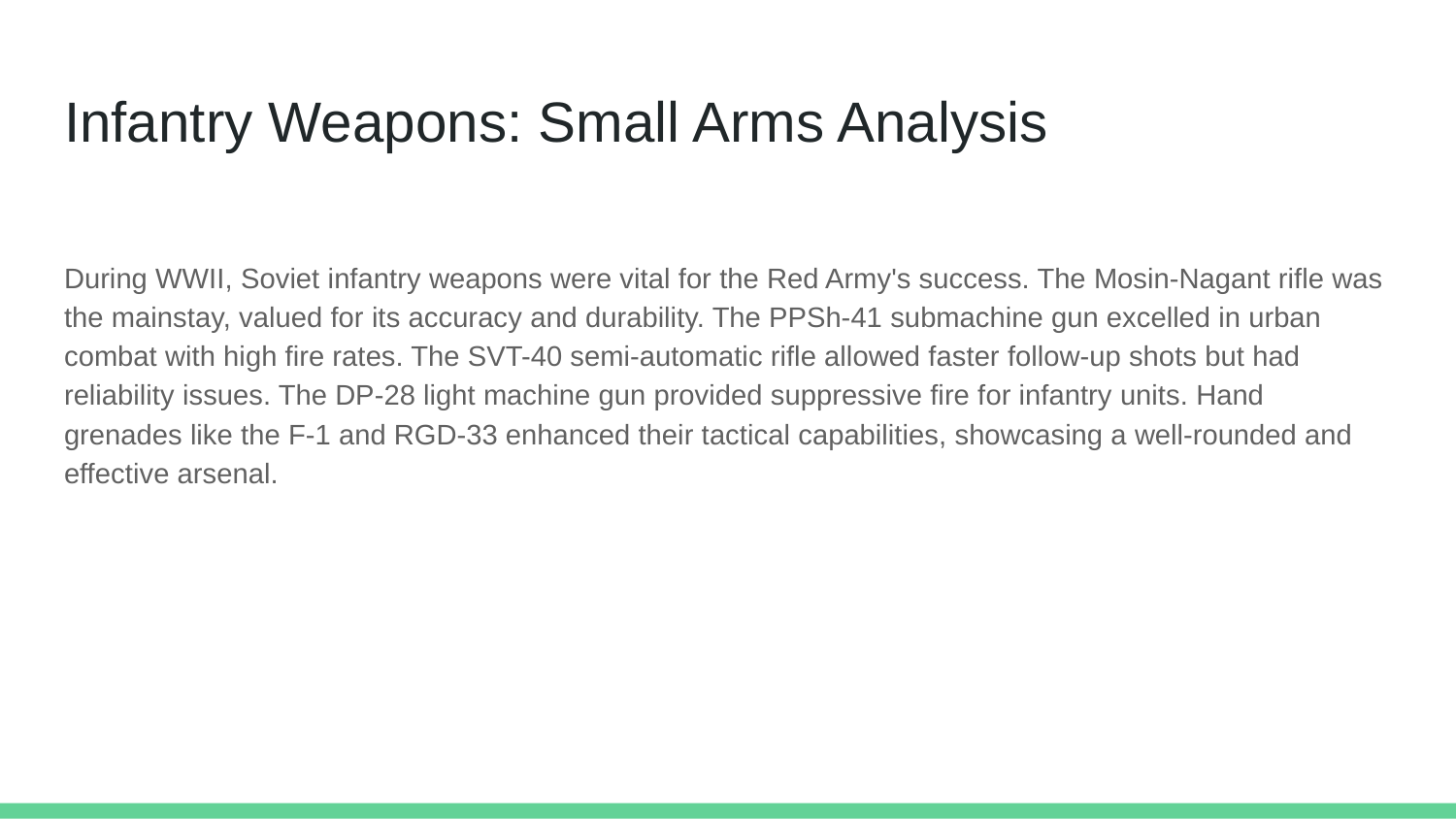

# Infantry Weapons: Small Arms Analysis
During WWII, Soviet infantry weapons were vital for the Red Army's success. The Mosin-Nagant rifle was the mainstay, valued for its accuracy and durability. The PPSh-41 submachine gun excelled in urban combat with high fire rates. The SVT-40 semi-automatic rifle allowed faster follow-up shots but had reliability issues. The DP-28 light machine gun provided suppressive fire for infantry units. Hand grenades like the F-1 and RGD-33 enhanced their tactical capabilities, showcasing a well-rounded and effective arsenal.
20